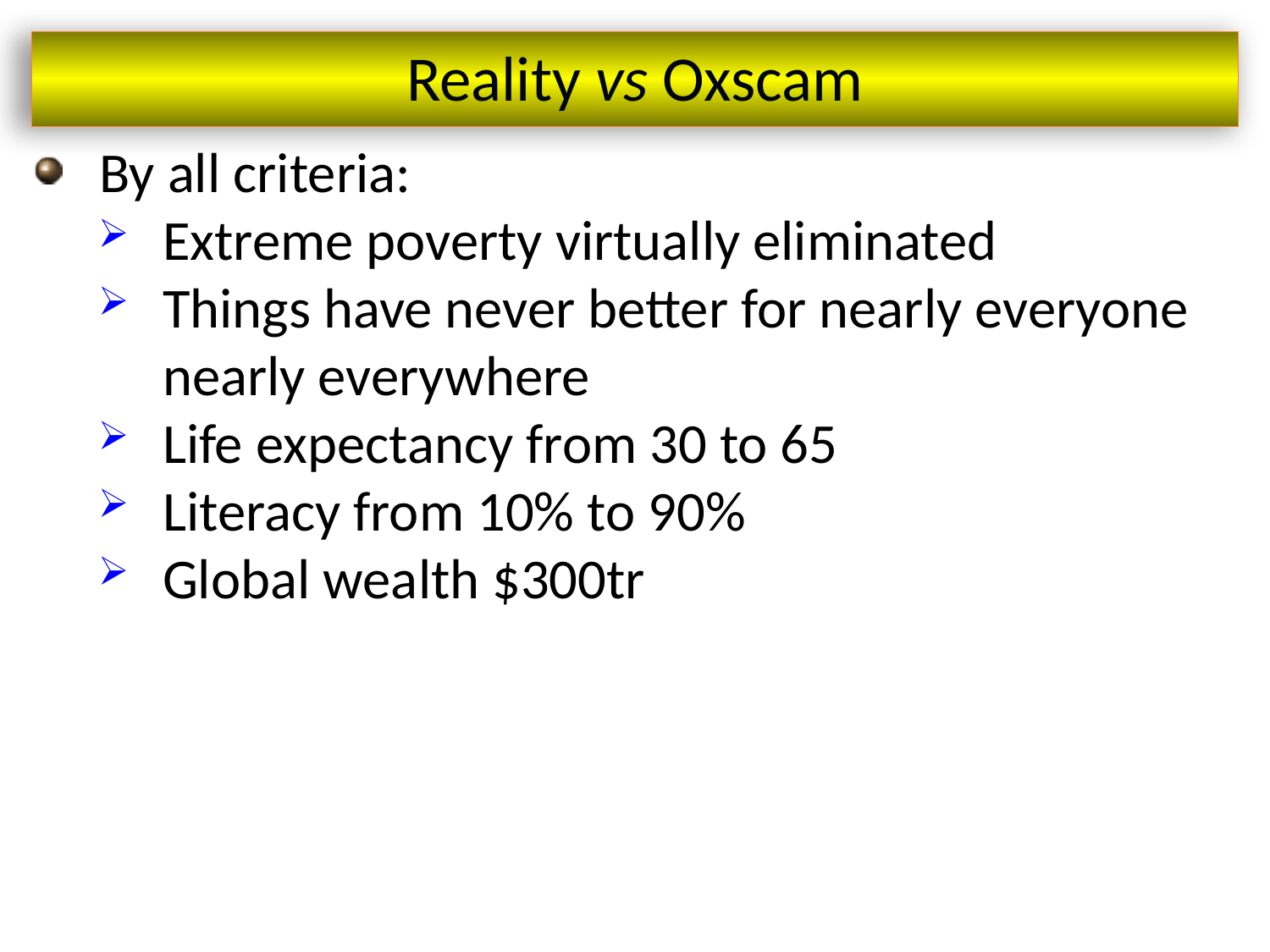

Reality vs Oxscam
By all criteria:
Extreme poverty virtually eliminated
Things have never better for nearly everyone nearly everywhere
Life expectancy from 30 to 65
Literacy from 10% to 90%
Global wealth $300tr